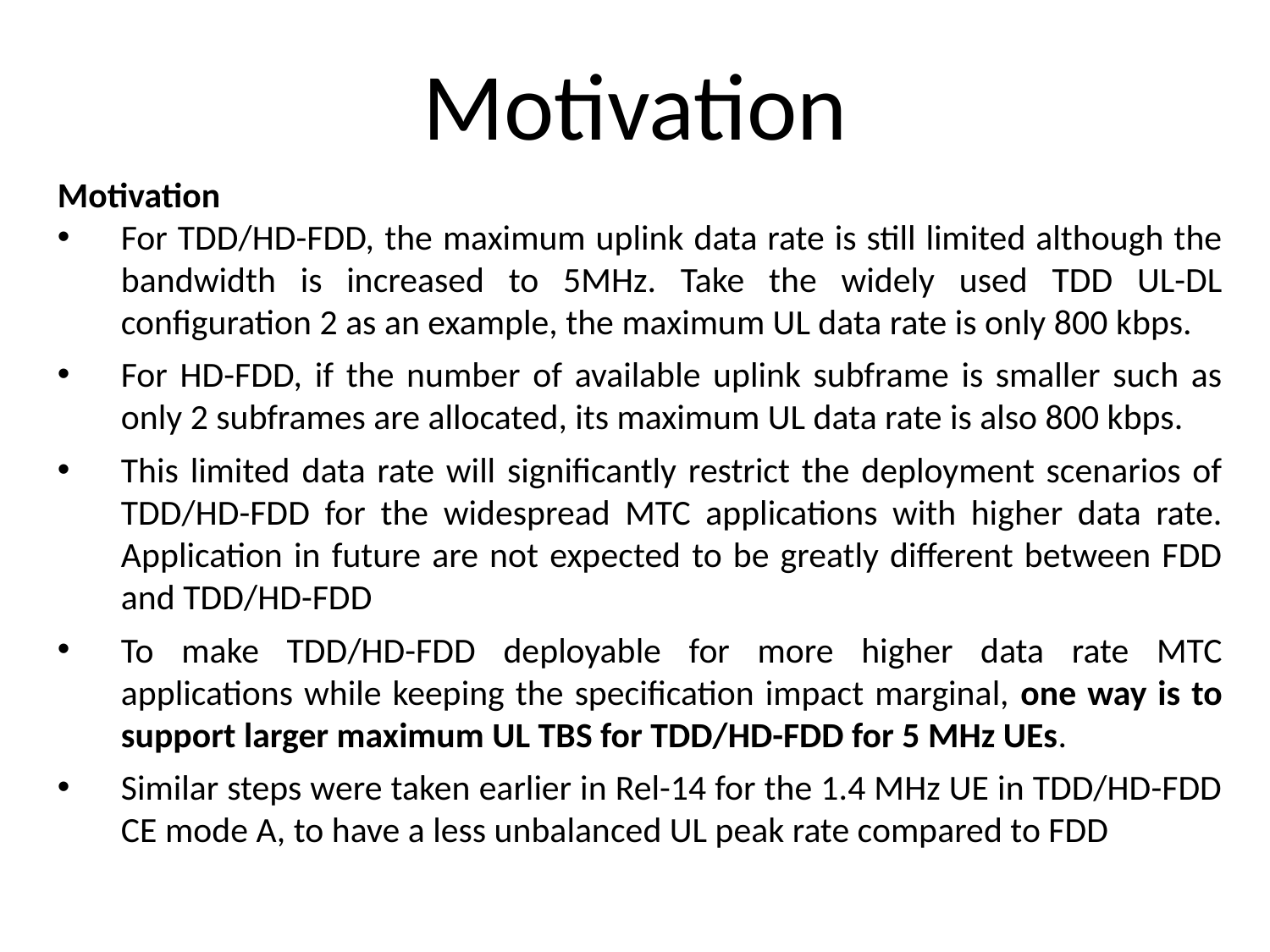

# Motivation
Motivation
For TDD/HD-FDD, the maximum uplink data rate is still limited although the bandwidth is increased to 5MHz. Take the widely used TDD UL-DL configuration 2 as an example, the maximum UL data rate is only 800 kbps.
For HD-FDD, if the number of available uplink subframe is smaller such as only 2 subframes are allocated, its maximum UL data rate is also 800 kbps.
This limited data rate will significantly restrict the deployment scenarios of TDD/HD-FDD for the widespread MTC applications with higher data rate. Application in future are not expected to be greatly different between FDD and TDD/HD-FDD
To make TDD/HD-FDD deployable for more higher data rate MTC applications while keeping the specification impact marginal, one way is to support larger maximum UL TBS for TDD/HD-FDD for 5 MHz UEs.
Similar steps were taken earlier in Rel-14 for the 1.4 MHz UE in TDD/HD-FDD CE mode A, to have a less unbalanced UL peak rate compared to FDD